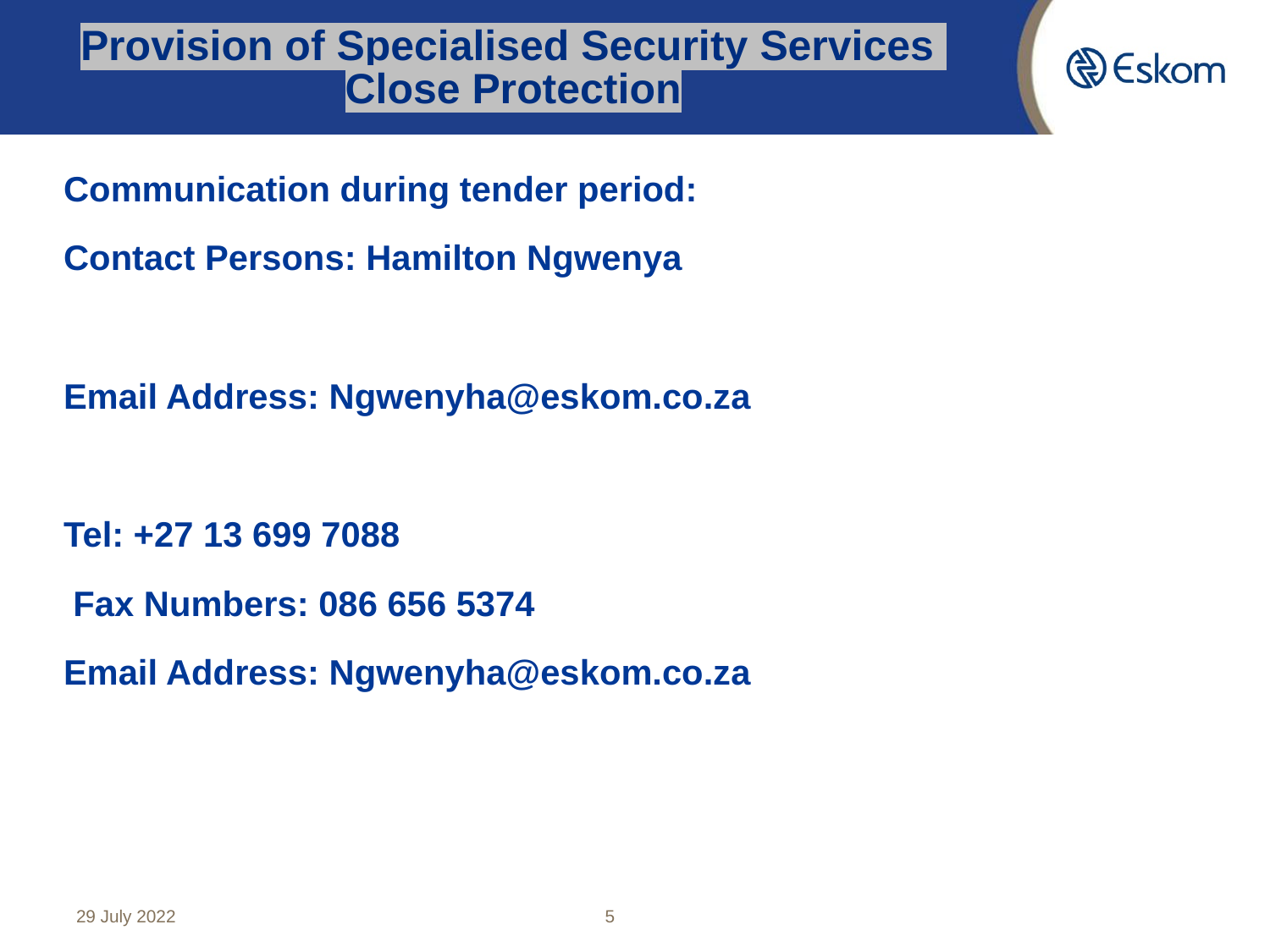

# Provision of Specialised Security Services  Close Protection
Communication during tender period:
Contact Persons: Hamilton Ngwenya

Email Address: Ngwenyha@eskom.co.za

Tel: +27 13 699 7088
 Fax Numbers: 086 656 5374
Email Address: Ngwenyha@eskom.co.za

29 July 2022
5